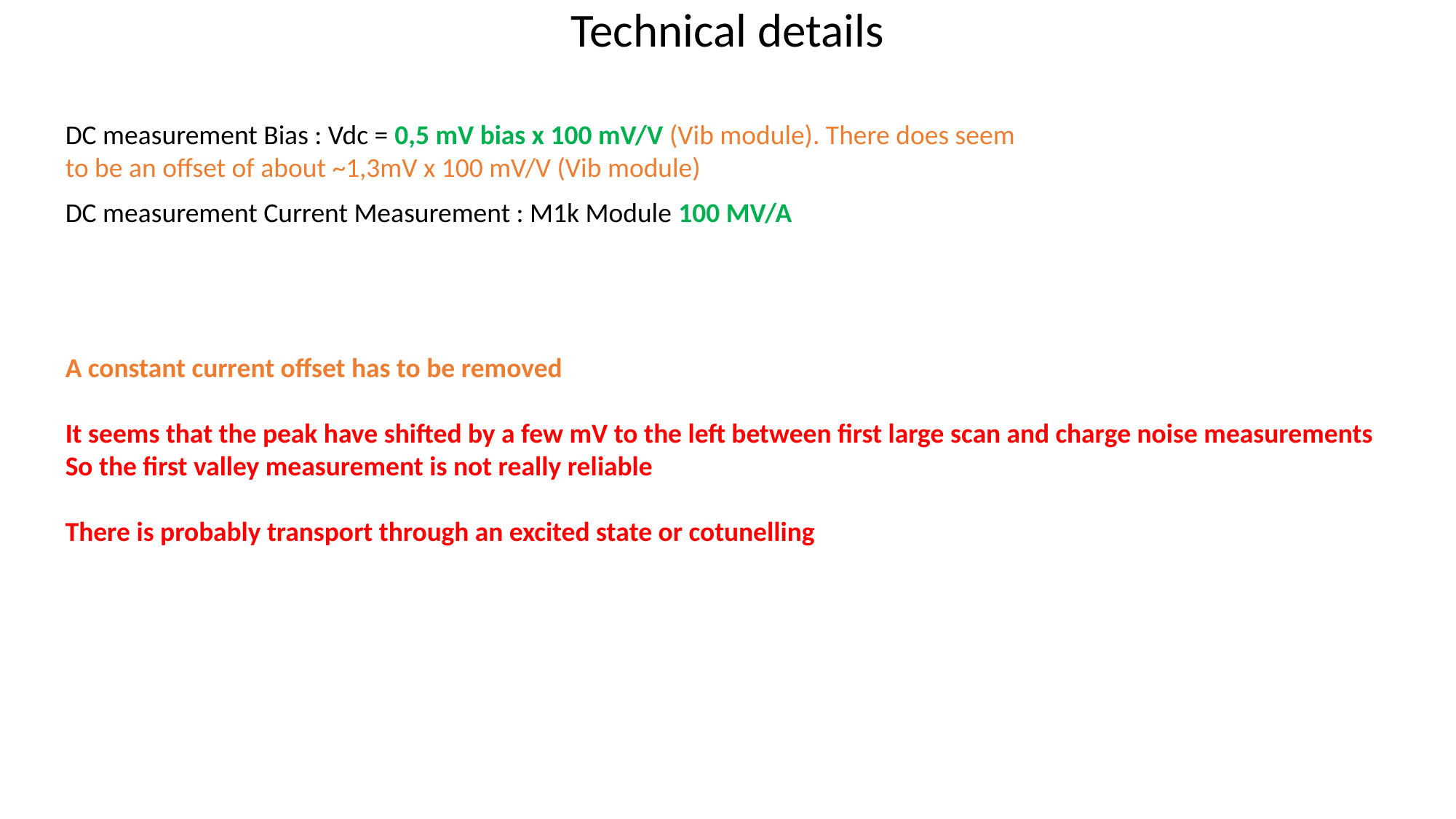

# Technical details
DC measurement Bias : Vdc = 0,5 mV bias x 100 mV/V (Vib module). There does seem to be an offset of about ~1,3mV x 100 mV/V (Vib module)
DC measurement Current Measurement : M1k Module 100 MV/A
A constant current offset has to be removed

It seems that the peak have shifted by a few mV to the left between first large scan and charge noise measurements
So the first valley measurement is not really reliable

There is probably transport through an excited state or cotunelling